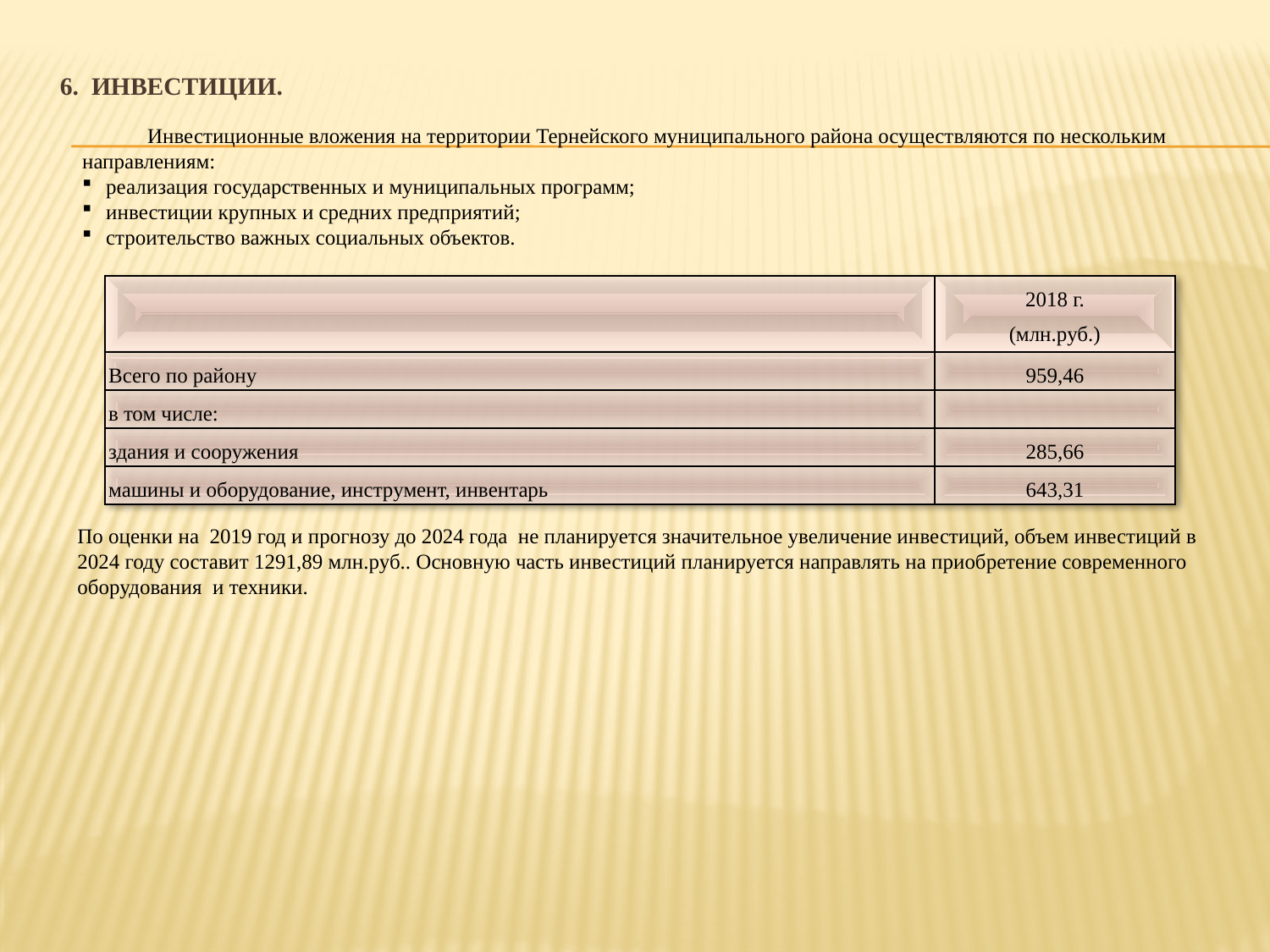

# 6.  Инвестиции.
Инвестиционные вложения на территории Тернейского муниципального района осуществляются по нескольким направлениям:
реализация государственных и муниципальных программ;
инвестиции крупных и средних предприятий;
строительство важных социальных объектов.
|  | 2018 г. (млн.руб.) |
| --- | --- |
| Всего по району | 959,46 |
| в том числе: |  |
| здания и сооружения | 285,66 |
| машины и оборудование, инструмент, инвентарь | 643,31 |
По оценки на  2019 год и прогнозу до 2024 года  не планируется значительное увеличение инвестиций, объем инвестиций в 2024 году составит 1291,89 млн.руб.. Основную часть инвестиций планируется направлять на приобретение современного оборудования  и техники.